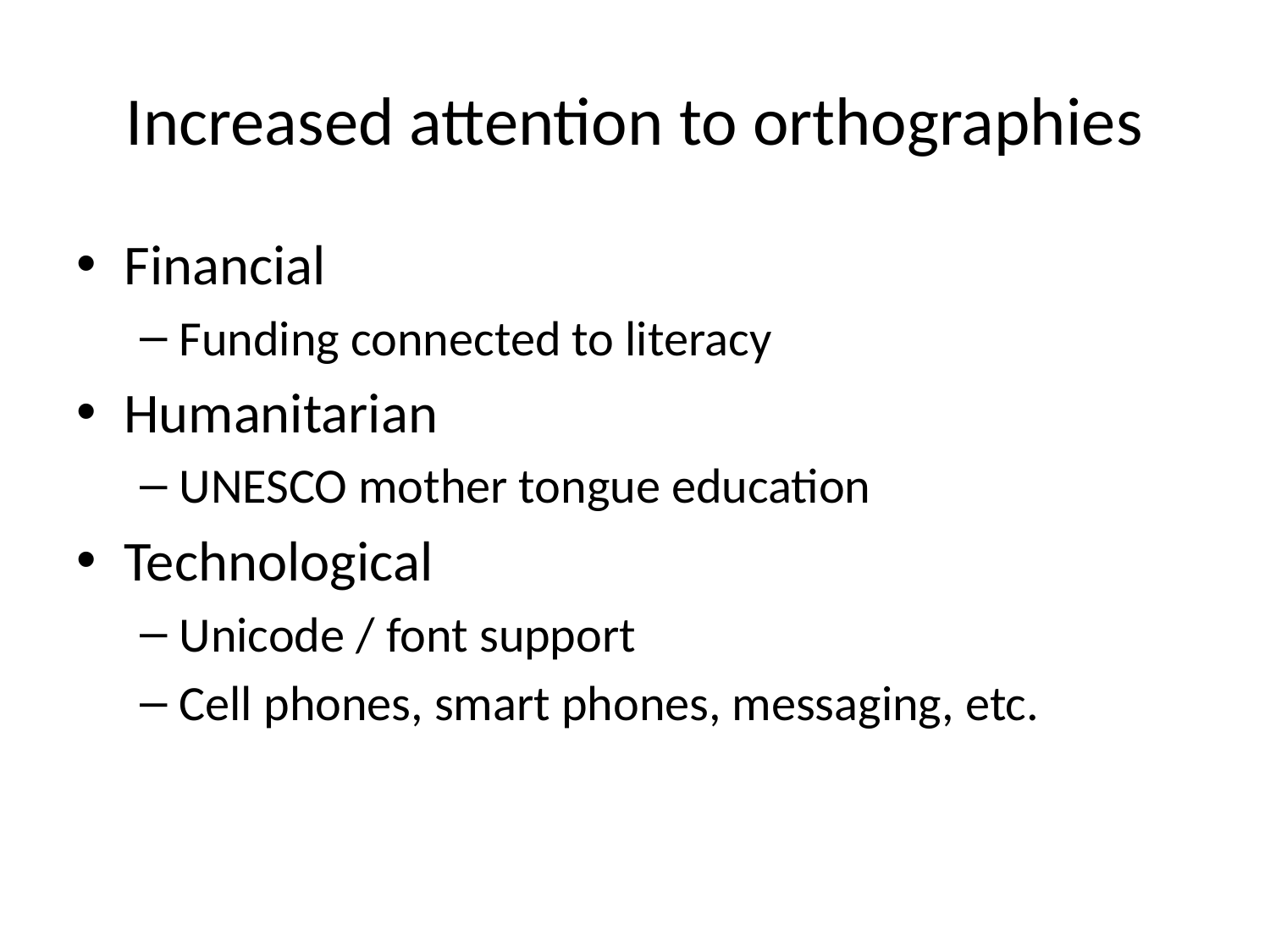

# Increased attention to orthographies
Financial
Funding connected to literacy
Humanitarian
UNESCO mother tongue education
Technological
Unicode / font support
Cell phones, smart phones, messaging, etc.